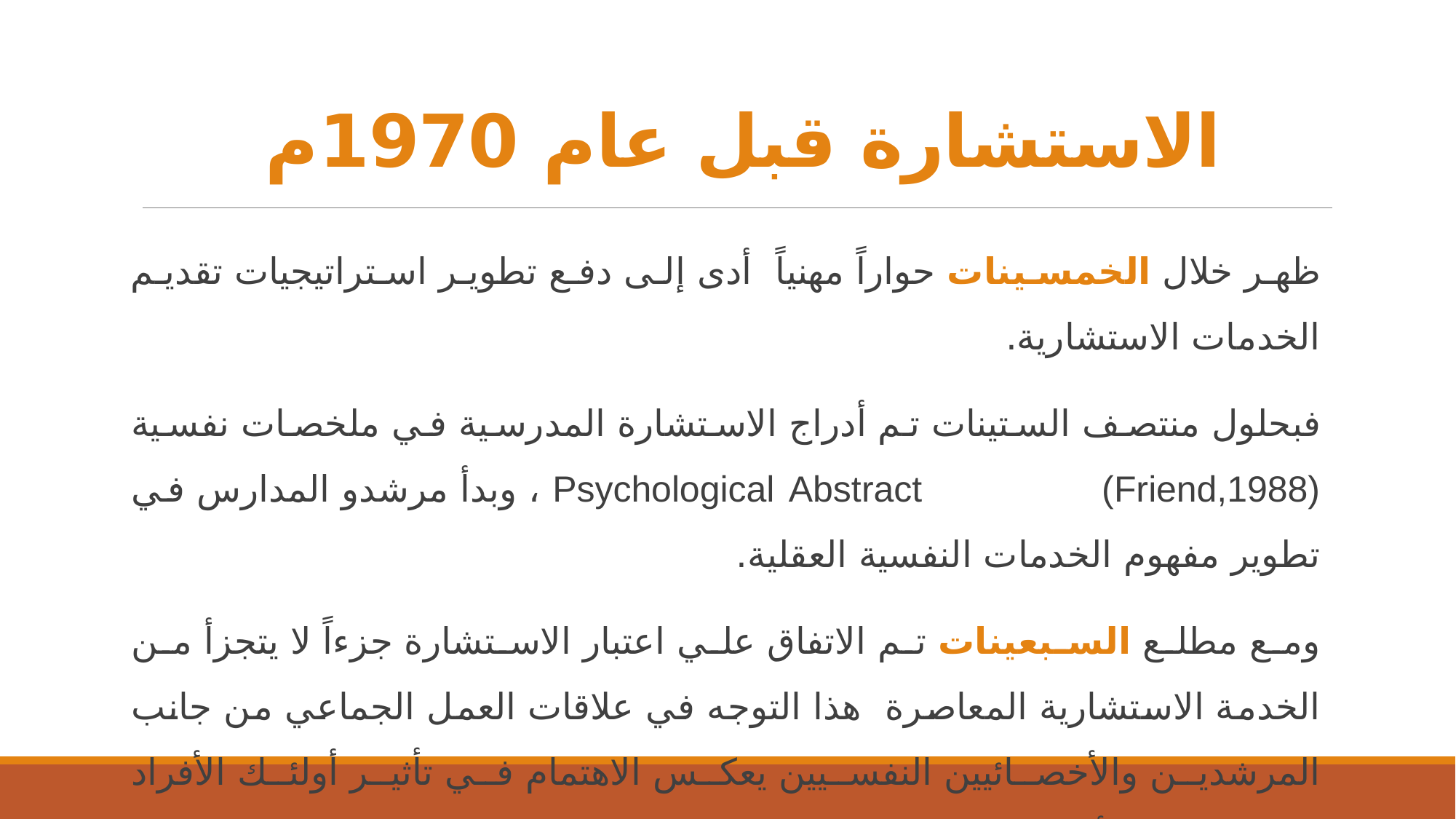

# الاستشارة قبل عام 1970م
ظهر خلال الخمسينات حواراً مهنياً  أدى إلى دفع تطوير استراتيجيات تقديم الخدمات الاستشارية.
فبحلول منتصف الستينات تم أدراج الاستشارة المدرسية في ملخصات نفسية Psychological Abstract           (Friend,1988) ، وبدأ مرشدو المدارس في تطوير مفهوم الخدمات النفسية العقلية.
ومع مطلع السبعينات تم الاتفاق علي اعتبار الاستشارة جزءاً لا يتجزأ من الخدمة الاستشارية المعاصرة  هذا التوجه في علاقات العمل الجماعي من جانب المرشدين والأخصائيين النفسيين يعكس الاهتمام في تأثير أولئك الأفراد والجماعات والأنظمة علي الطلاب